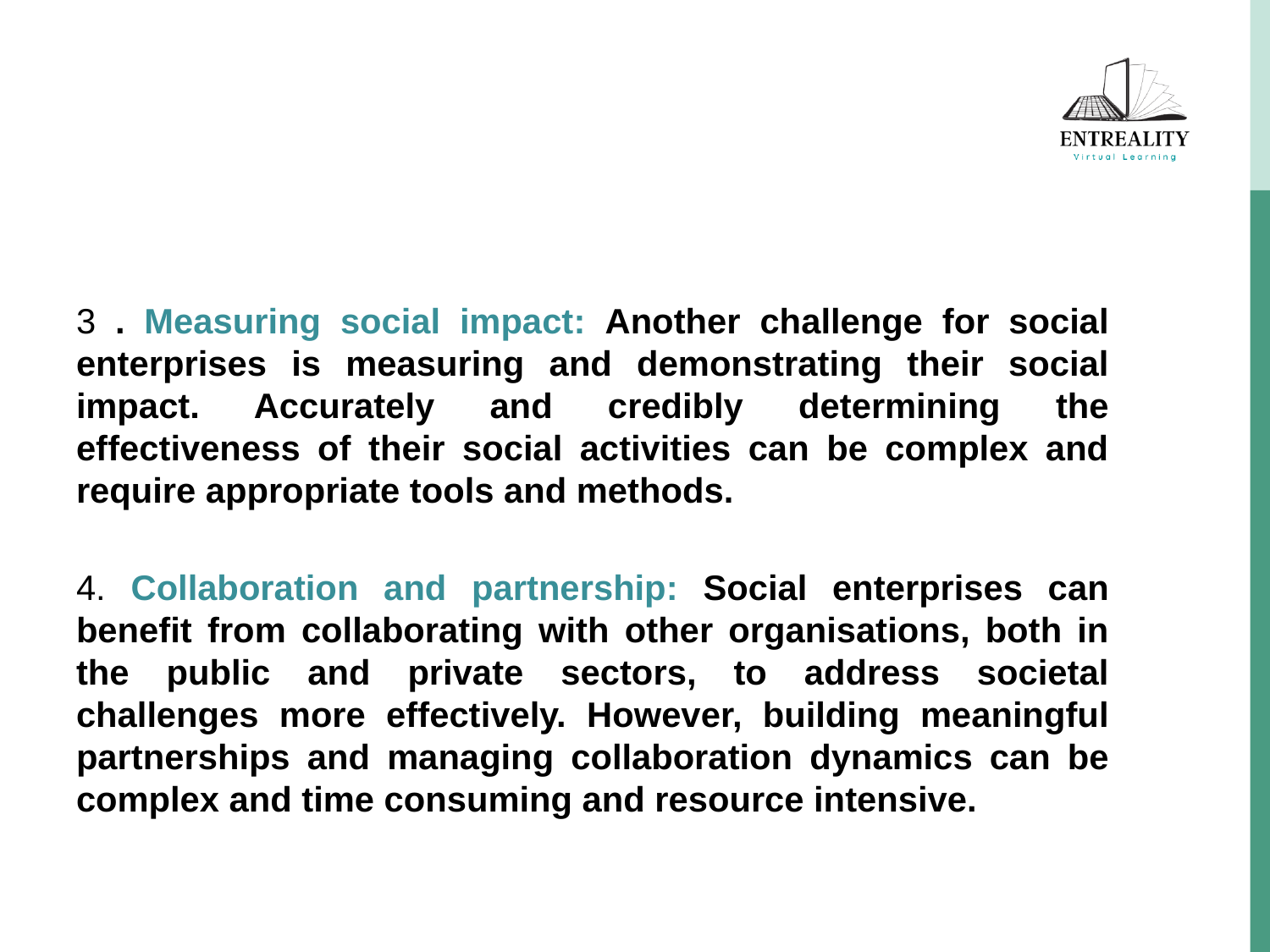

3 . Measuring social impact: Another challenge for social enterprises is measuring and demonstrating their social impact. Accurately and credibly determining the effectiveness of their social activities can be complex and require appropriate tools and methods.

4. Collaboration and partnership: Social enterprises can benefit from collaborating with other organisations, both in the public and private sectors, to address societal challenges more effectively. However, building meaningful partnerships and managing collaboration dynamics can be complex and time consuming and resource intensive.